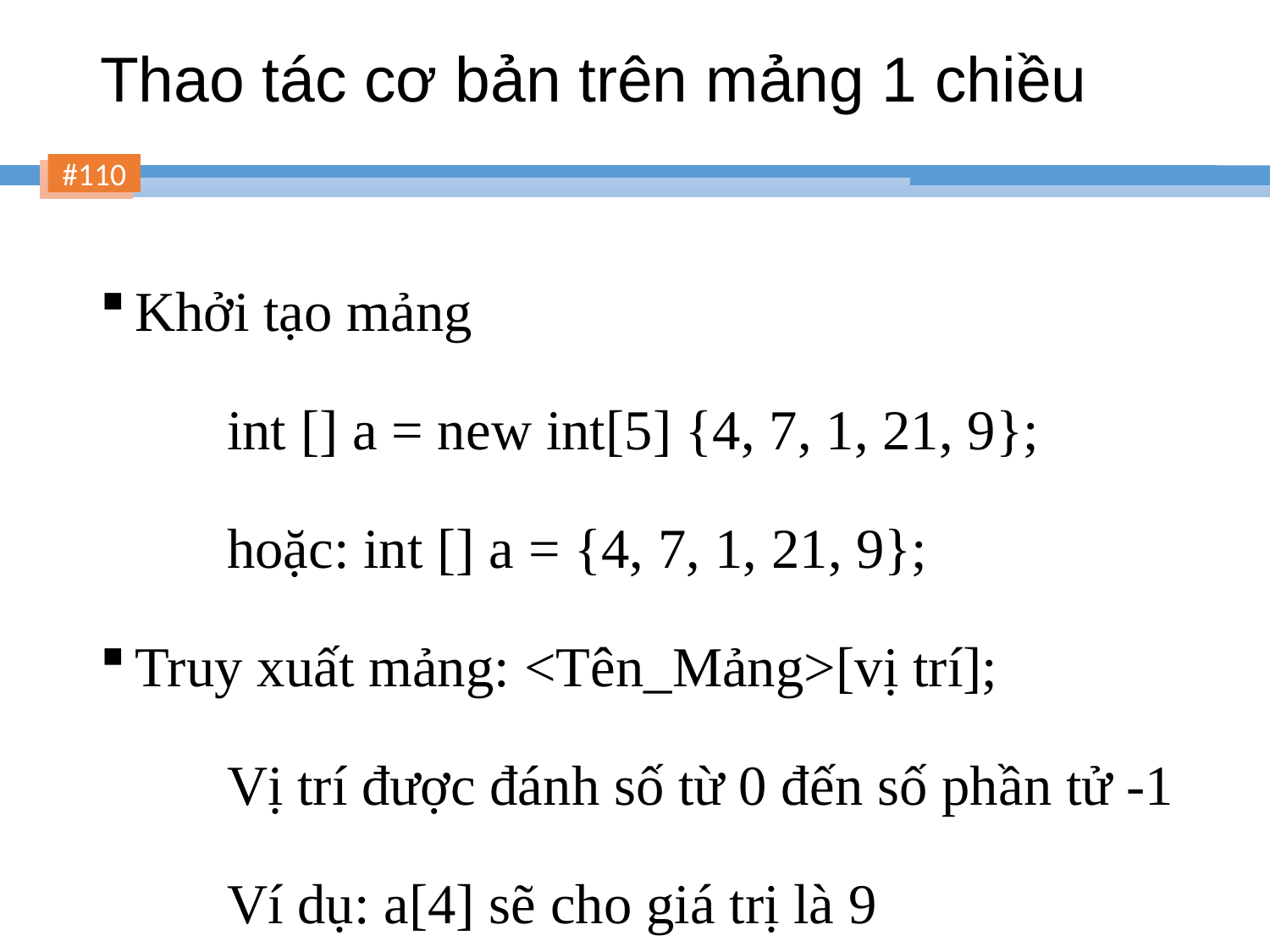

# Thao tác cơ bản trên mảng 1 chiều
Khởi tạo mảng
	int [] a = new int[5] {4, 7, 1, 21, 9};
	hoặc: int [] a = {4, 7, 1, 21, 9};
Truy xuất mảng: <Tên_Mảng>[vị trí];
	Vị trí được đánh số từ 0 đến số phần tử -1
	Ví dụ: a[4] sẽ cho giá trị là 9
110